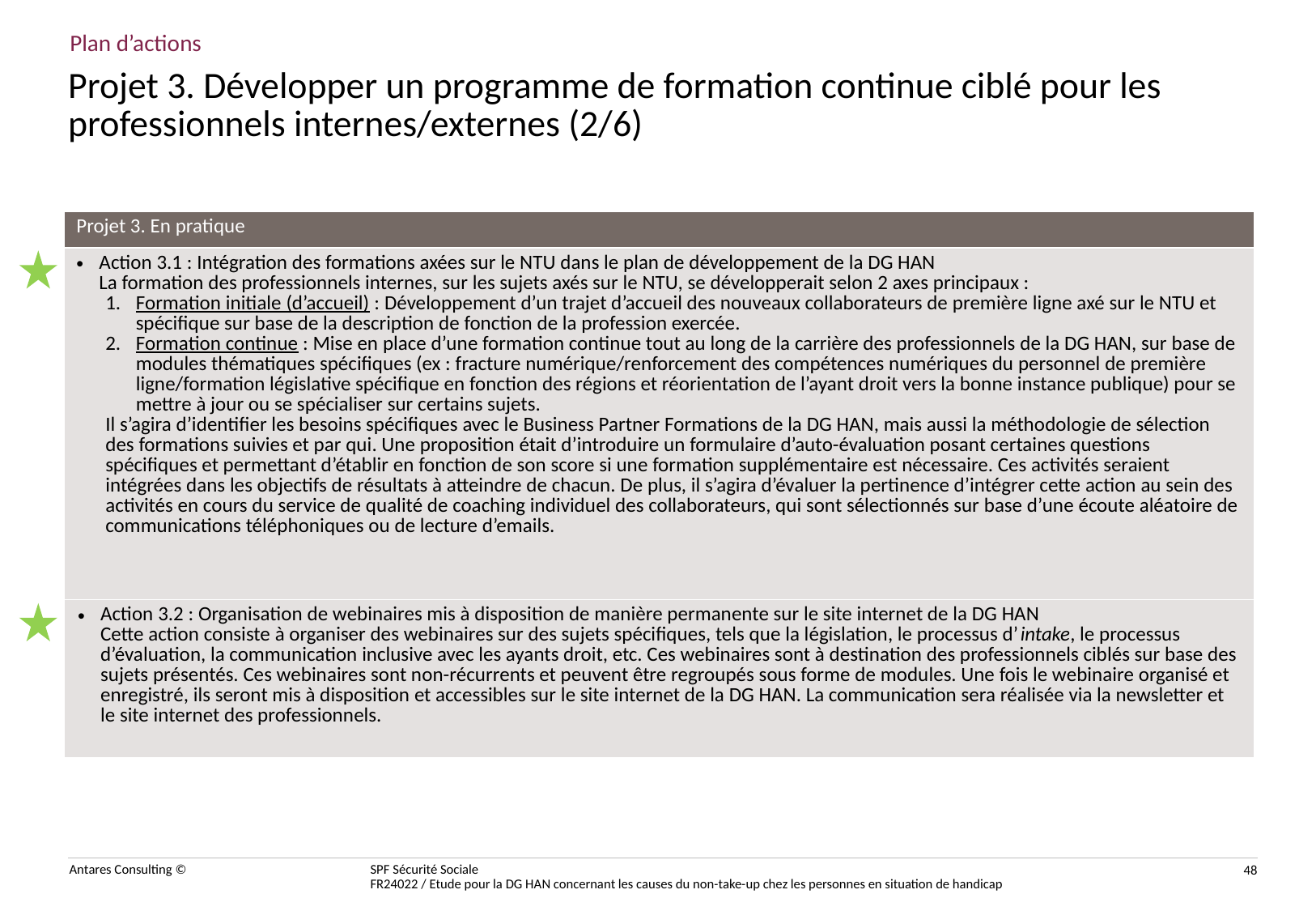

Plan d’actions
# Projet 3. Développer un programme de formation continue ciblé pour les professionnels internes/externes (2/6)
| Projet 3. En pratique |
| --- |
| Action 3.1 : Intégration des formations axées sur le NTU dans le plan de développement de la DG HAN La formation des professionnels internes, sur les sujets axés sur le NTU, se développerait selon 2 axes principaux : Formation initiale (d’accueil) : Développement d’un trajet d’accueil des nouveaux collaborateurs de première ligne axé sur le NTU et spécifique sur base de la description de fonction de la profession exercée. Formation continue : Mise en place d’une formation continue tout au long de la carrière des professionnels de la DG HAN, sur base de modules thématiques spécifiques (ex : fracture numérique/renforcement des compétences numériques du personnel de première ligne/formation législative spécifique en fonction des régions et réorientation de l’ayant droit vers la bonne instance publique) pour se mettre à jour ou se spécialiser sur certains sujets. Il s’agira d’identifier les besoins spécifiques avec le Business Partner Formations de la DG HAN, mais aussi la méthodologie de sélection des formations suivies et par qui. Une proposition était d’introduire un formulaire d’auto-évaluation posant certaines questions spécifiques et permettant d’établir en fonction de son score si une formation supplémentaire est nécessaire. Ces activités seraient intégrées dans les objectifs de résultats à atteindre de chacun. De plus, il s’agira d’évaluer la pertinence d’intégrer cette action au sein des activités en cours du service de qualité de coaching individuel des collaborateurs, qui sont sélectionnés sur base d’une écoute aléatoire de communications téléphoniques ou de lecture d’emails. |
| Action 3.2 : Organisation de webinaires mis à disposition de manière permanente sur le site internet de la DG HAN Cette action consiste à organiser des webinaires sur des sujets spécifiques, tels que la législation, le processus d’intake, le processus d’évaluation, la communication inclusive avec les ayants droit, etc. Ces webinaires sont à destination des professionnels ciblés sur base des sujets présentés. Ces webinaires sont non-récurrents et peuvent être regroupés sous forme de modules. Une fois le webinaire organisé et enregistré, ils seront mis à disposition et accessibles sur le site internet de la DG HAN. La communication sera réalisée via la newsletter et le site internet des professionnels. |